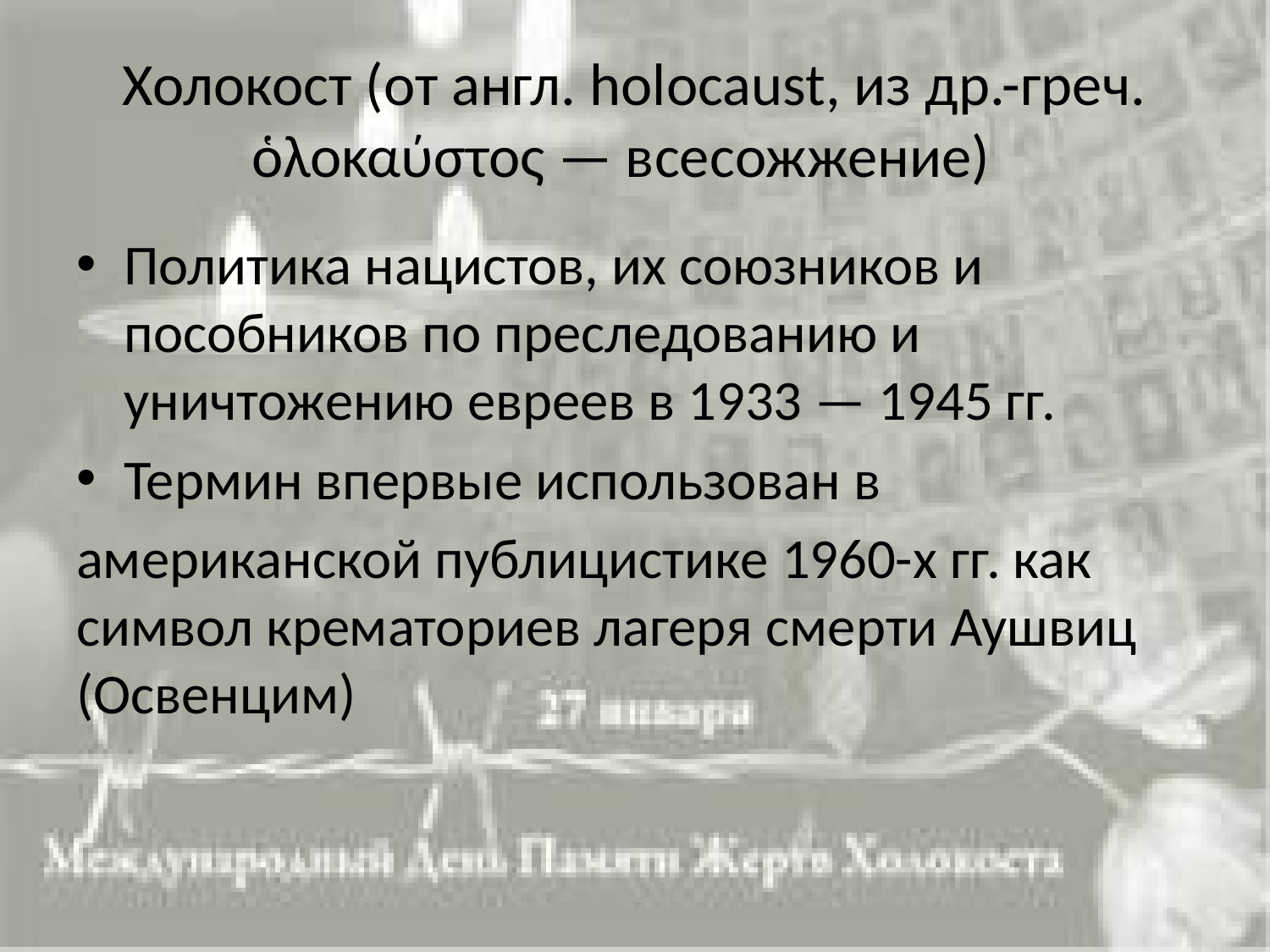

# Холокост (от англ. holocaust, из др.-греч. ὁλοκαύστος — всесожжение)
Политика нацистов, их союзников и пособников по преследованию и уничтожению евреев в 1933 — 1945 гг.
Термин впервые использован в
американской публицистике 1960-х гг. как символ крематориев лагеря смерти Аушвиц (Освенцим)